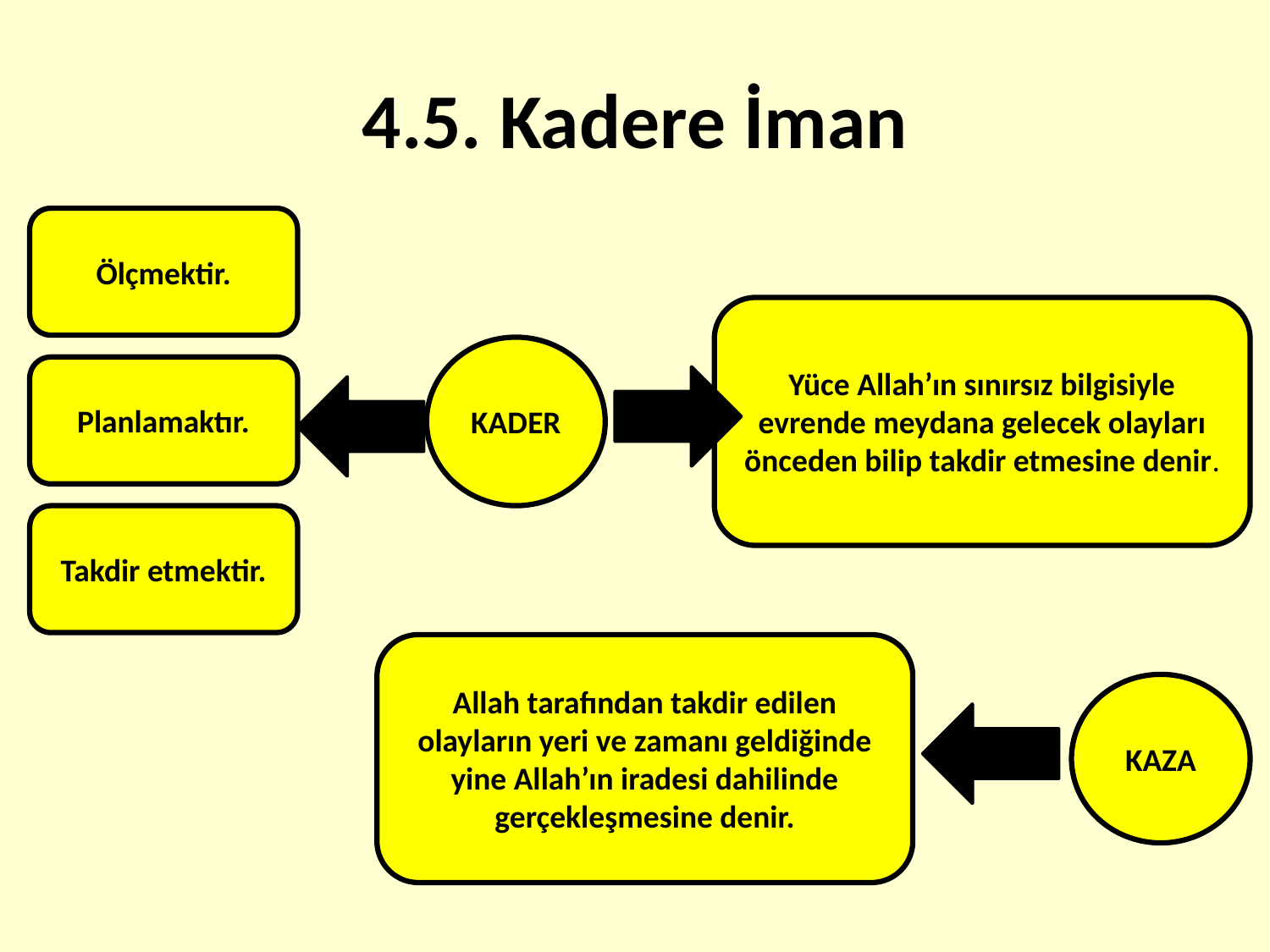

# 4.5. Kadere İman
Ölçmektir.
Yüce Allah’ın sınırsız bilgisiyle evrende meydana gelecek olayları önceden bilip takdir etmesine denir.
KADER
Planlamaktır.

Takdir etmektir.
Allah tarafından takdir edilen olayların yeri ve zamanı geldiğinde yine Allah’ın iradesi dahilinde gerçekleşmesine denir.
KAZA